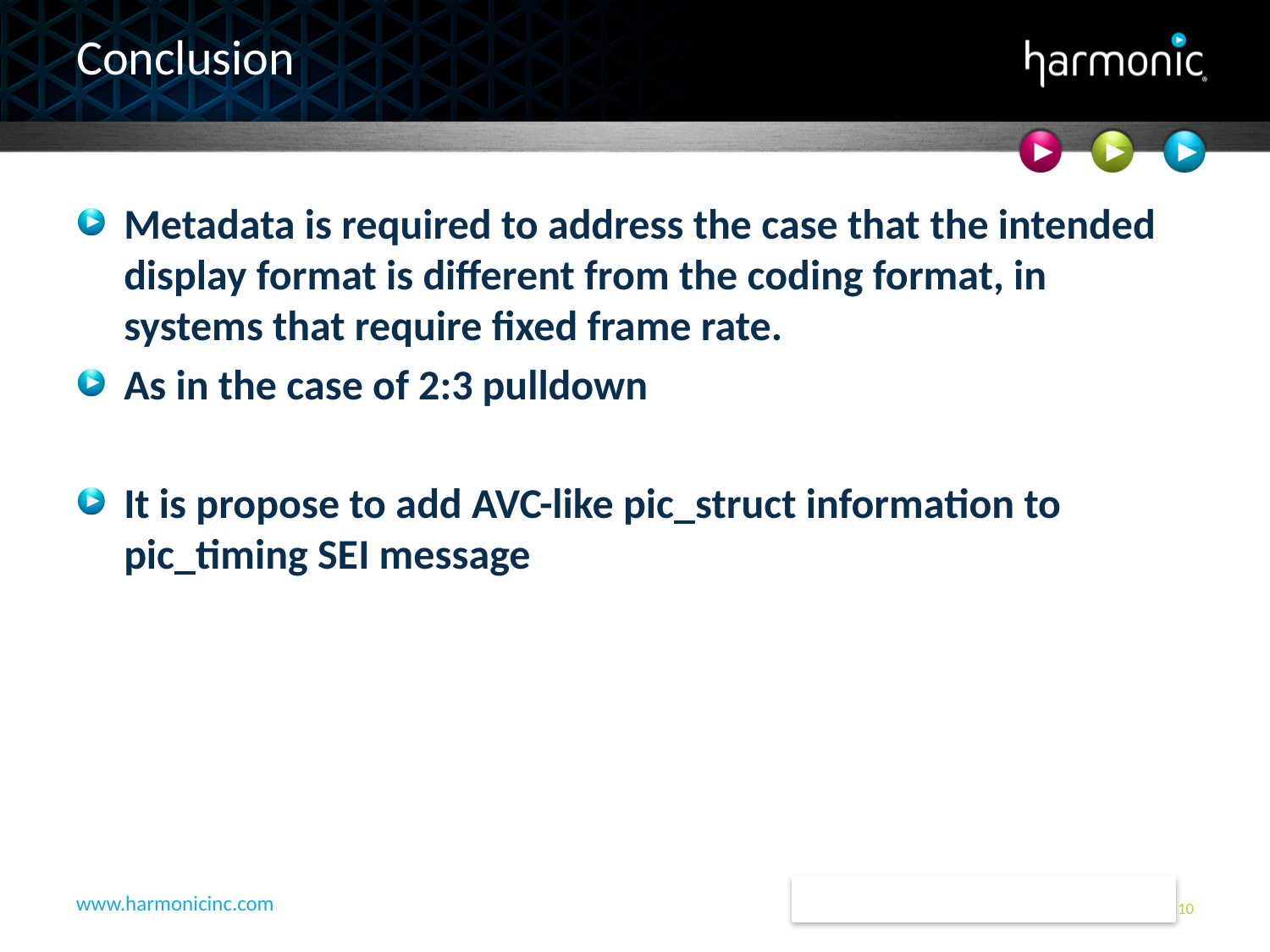

# Conclusion
Metadata is required to address the case that the intended display format is different from the coding format, in systems that require fixed frame rate.
As in the case of 2:3 pulldown

It is propose to add AVC-like pic_struct information to pic_timing SEI message

10